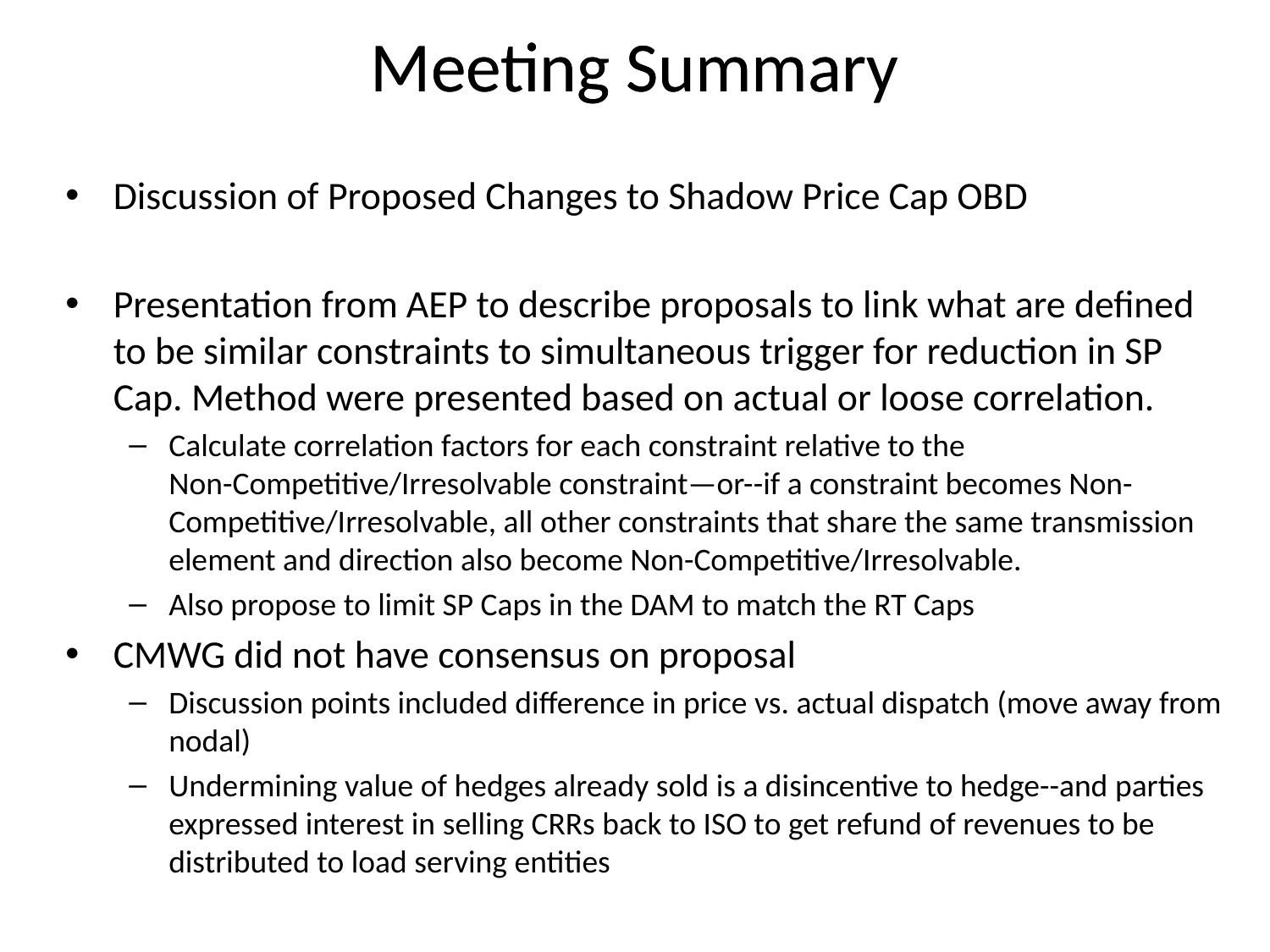

# Meeting Summary
Meeting Summary

Discussion of Proposed Changes to Shadow Price Cap OBD

Presentation from AEP to describe proposals to link what are defined to be similar constraints to simultaneous trigger for reduction in SP Cap. Method were presented based on actual or loose correlation.
Calculate correlation factors for each constraint relative to the Non-Competitive/Irresolvable constraint—or--if a constraint becomes Non-Competitive/Irresolvable, all other constraints that share the same transmission element and direction also become Non-Competitive/Irresolvable.
Also propose to limit SP Caps in the DAM to match the RT Caps
CMWG did not have consensus on proposal
Discussion points included difference in price vs. actual dispatch (move away from nodal)
Undermining value of hedges already sold is a disincentive to hedge--and parties expressed interest in selling CRRs back to ISO to get refund of revenues to be distributed to load serving entities